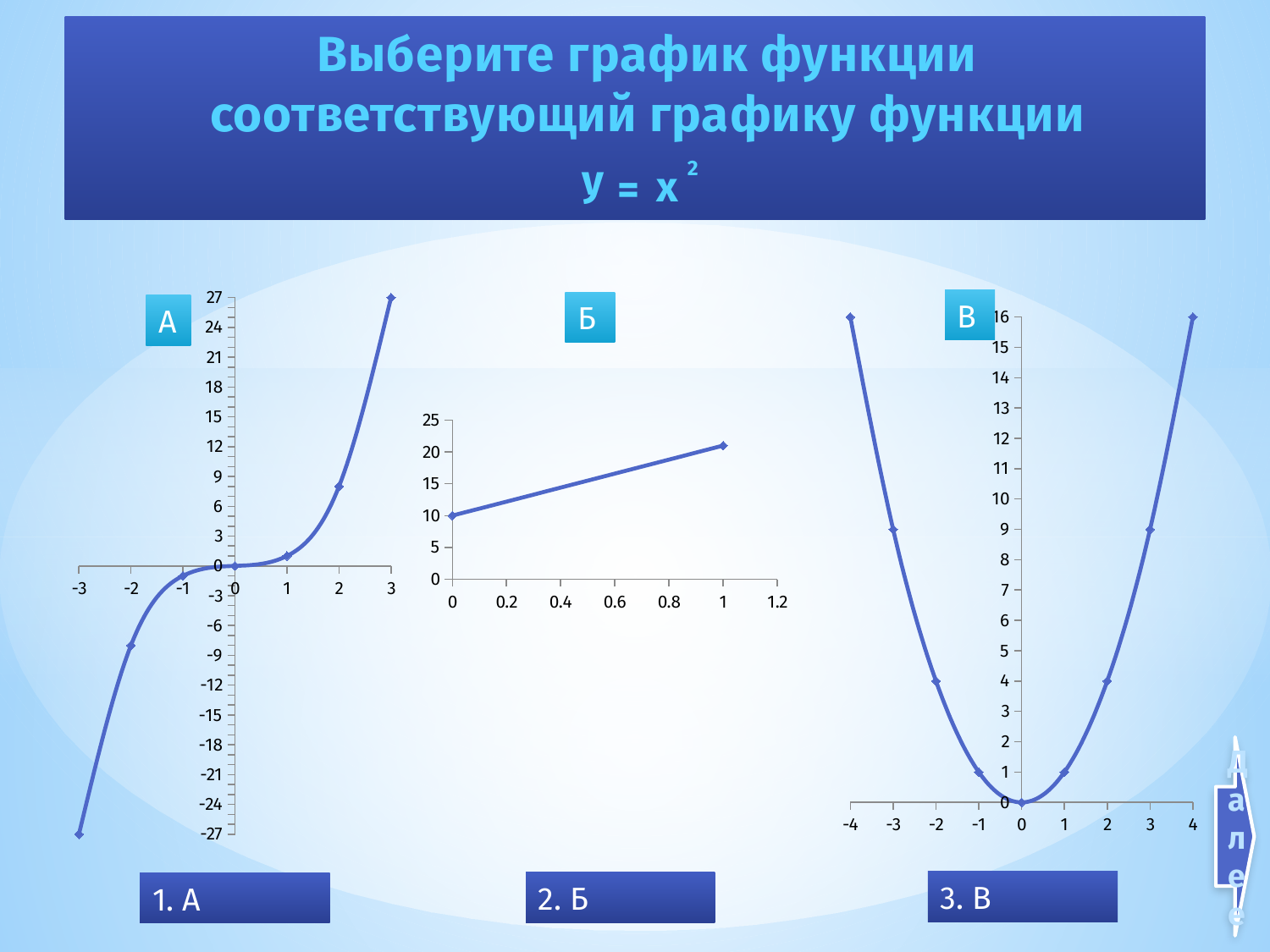

# Выберите график функции соответствующий графику функции
y
2
x
=

### Chart

| Category |  |
|---|---|
В
Б
А

### Chart

| Category |  |
|---|---|

### Chart

| Category |  |
|---|---|
Далее
3. В
2. Б
1. А